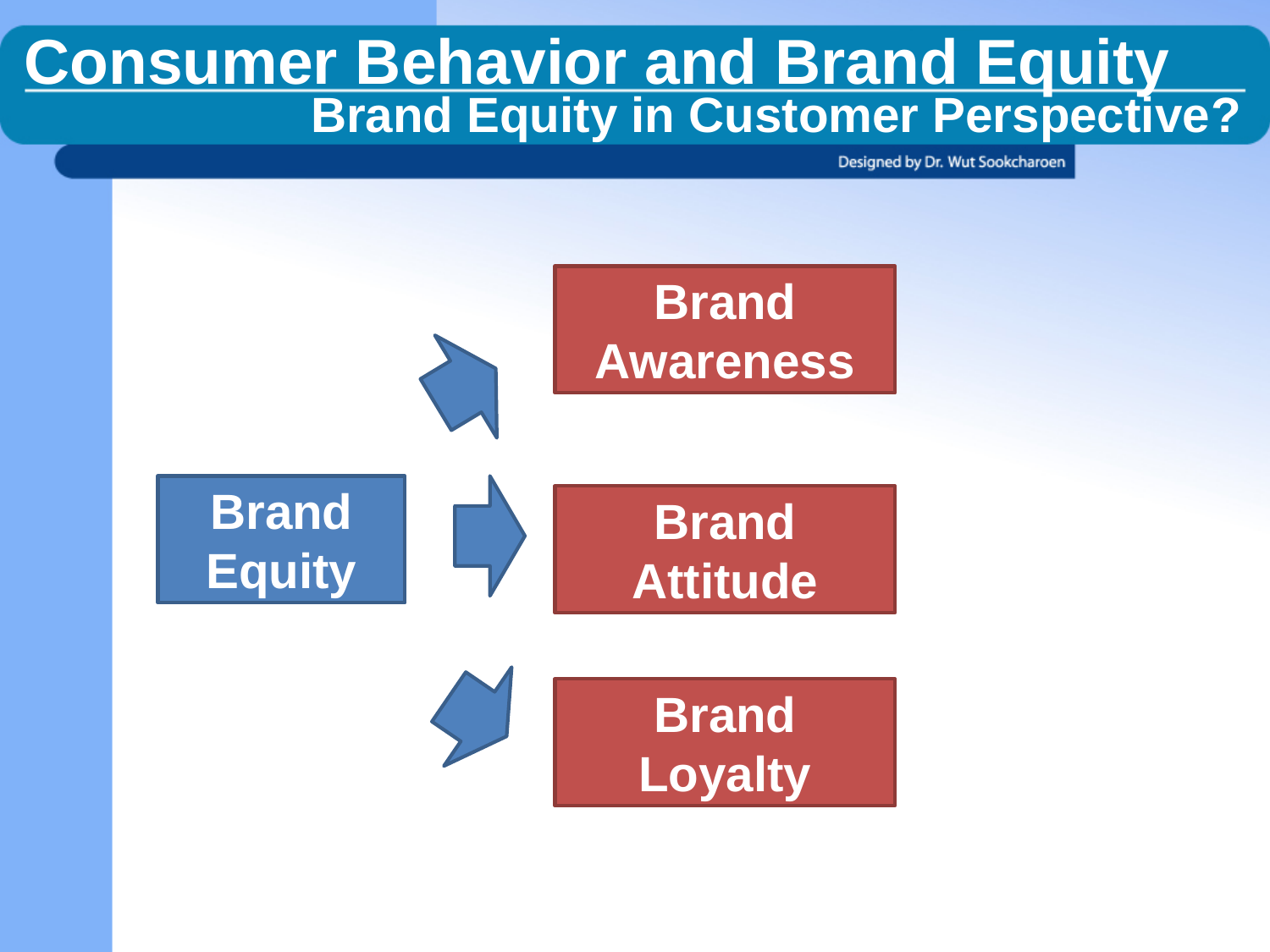

Consumer Behavior and Brand Equity
Brand Equity in Customer Perspective?
Brand Awareness

Brand Equity

Brand Attitude

Brand Loyalty